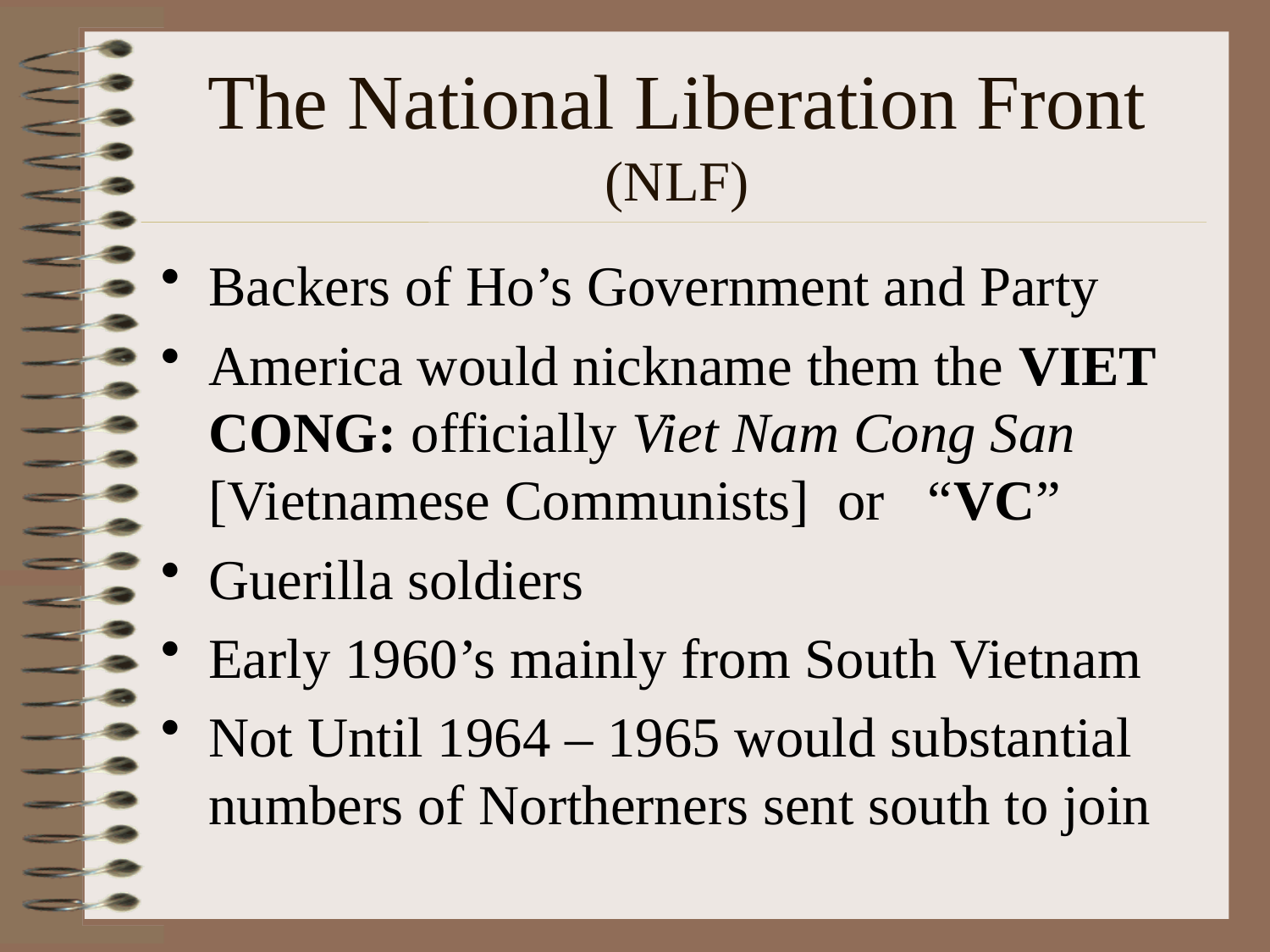

# The National Liberation Front (NLF)
Backers of Ho’s Government and Party
America would nickname them the VIET CONG: officially Viet Nam Cong San [Vietnamese Communists]  or   “VC”
Guerilla soldiers
Early 1960’s mainly from South Vietnam
Not Until 1964 – 1965 would substantial numbers of Northerners sent south to join